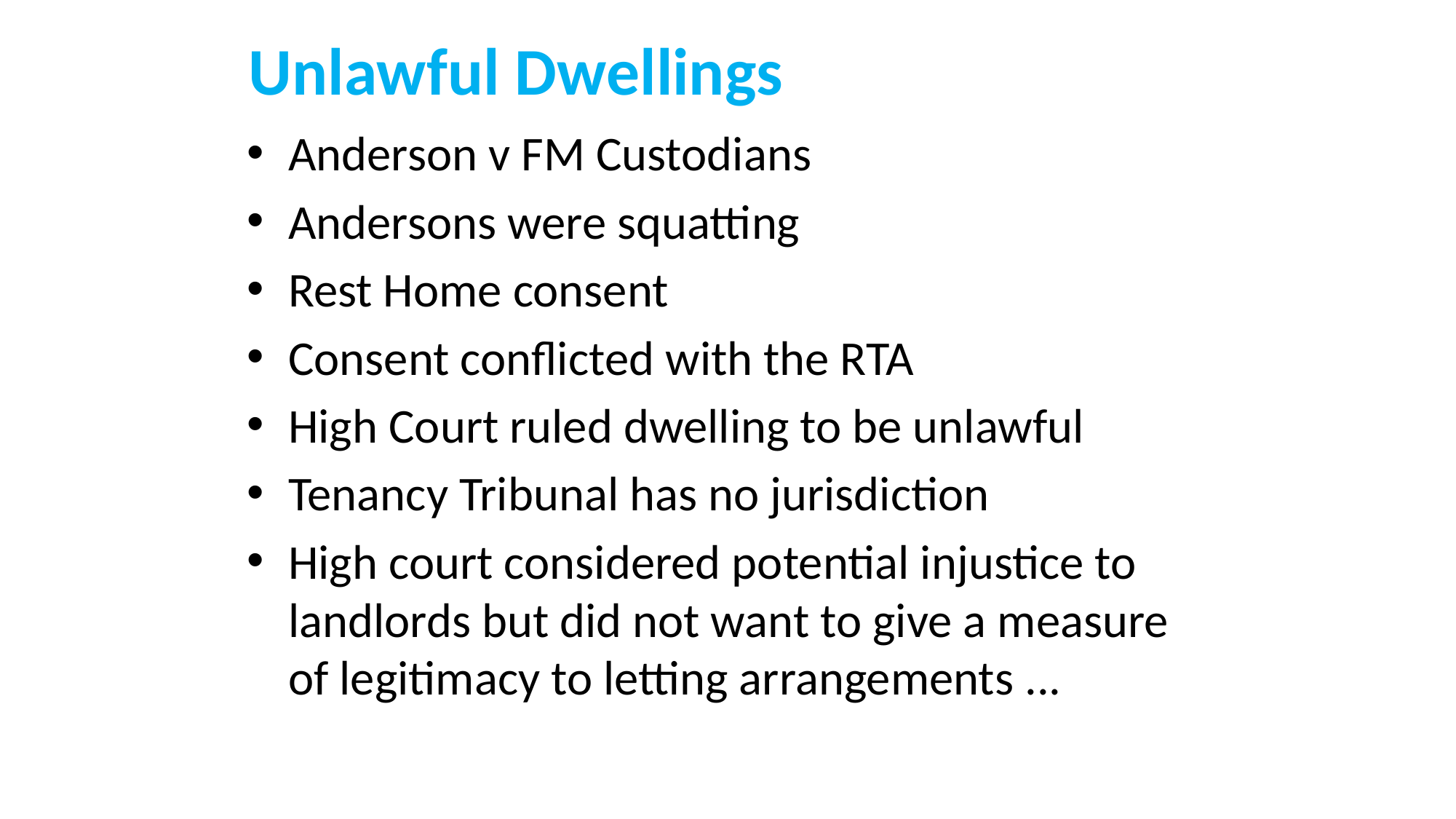

# Unlawful Dwellings
Anderson v FM Custodians
Andersons were squatting
Rest Home consent
Consent conflicted with the RTA
High Court ruled dwelling to be unlawful
Tenancy Tribunal has no jurisdiction
High court considered potential injustice to landlords but did not want to give a measure of legitimacy to letting arrangements ...